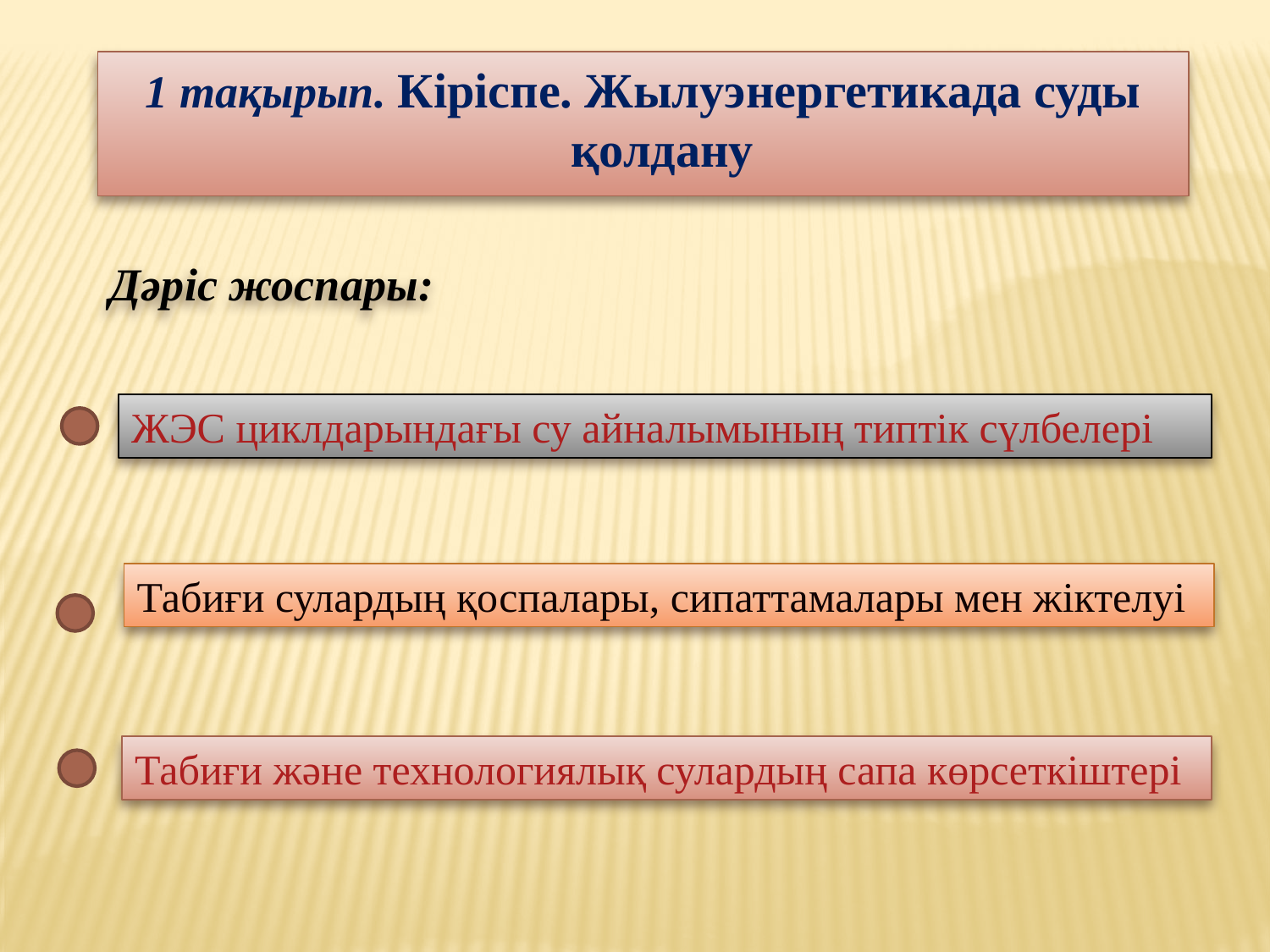

1 тақырып. Кіріспе. Жылуэнергетикада суды қолдану

Дәріс жоспары:

ЖЭС циклдарындағы су айналымының типтік сүлбелері

Табиғи сулардың қоспалары, сипаттамалары мен жіктелуі

Табиғи және технологиялық сулардың сапа көрсеткіштері